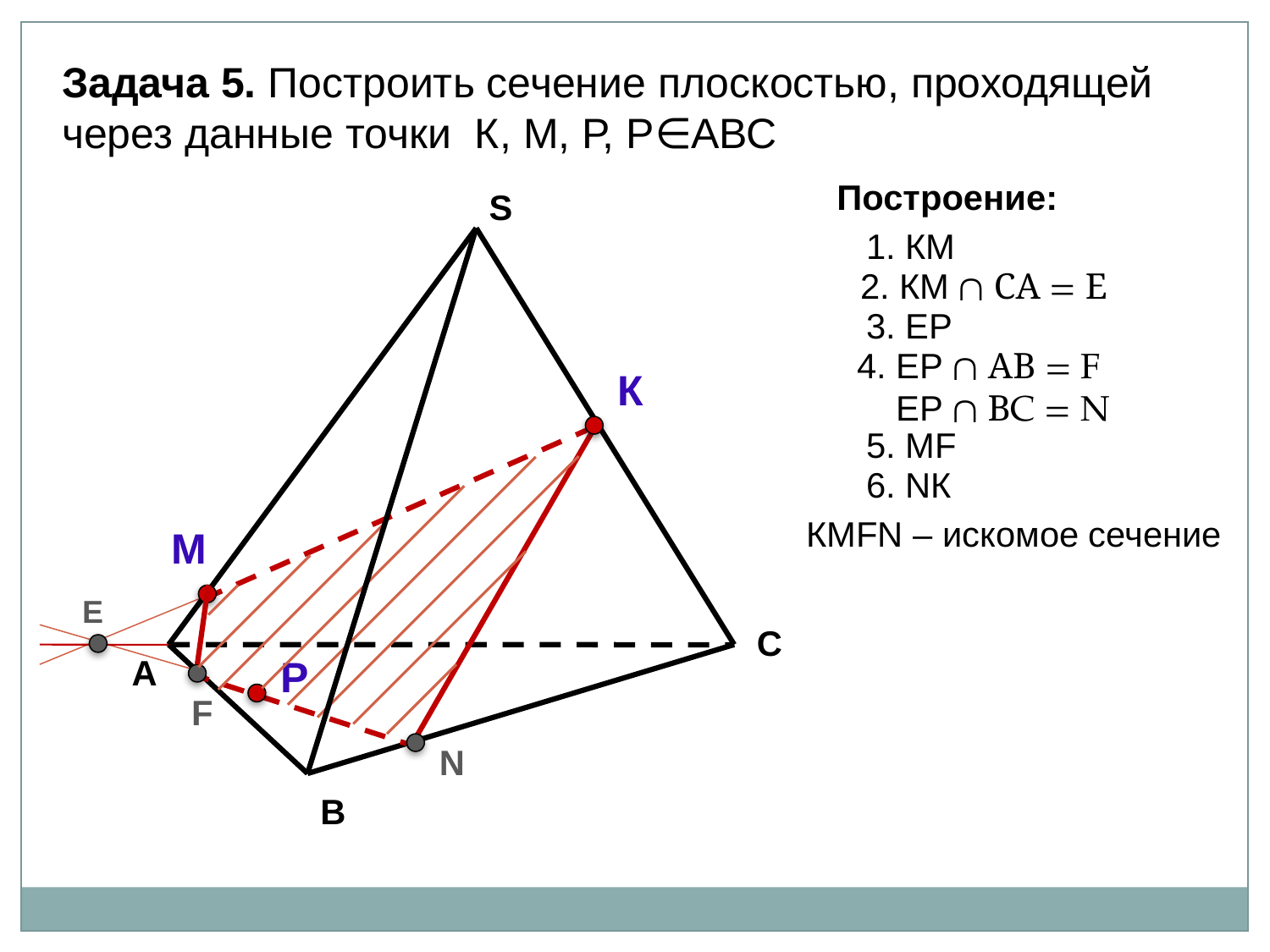

Задача 5. Построить сечение плоскостью, проходящей через данные точки  К, М, Р, Р∈АВС
Построение:
S
1. КМ
2. КМ ∩ СА = Е
3. EР
4. ЕР ∩ АВ = F
    ЕР ∩ ВC = N
К

5. МF
6. NК
КМFN – искомое сечение
М
Е

С

А
Р

F

N

В